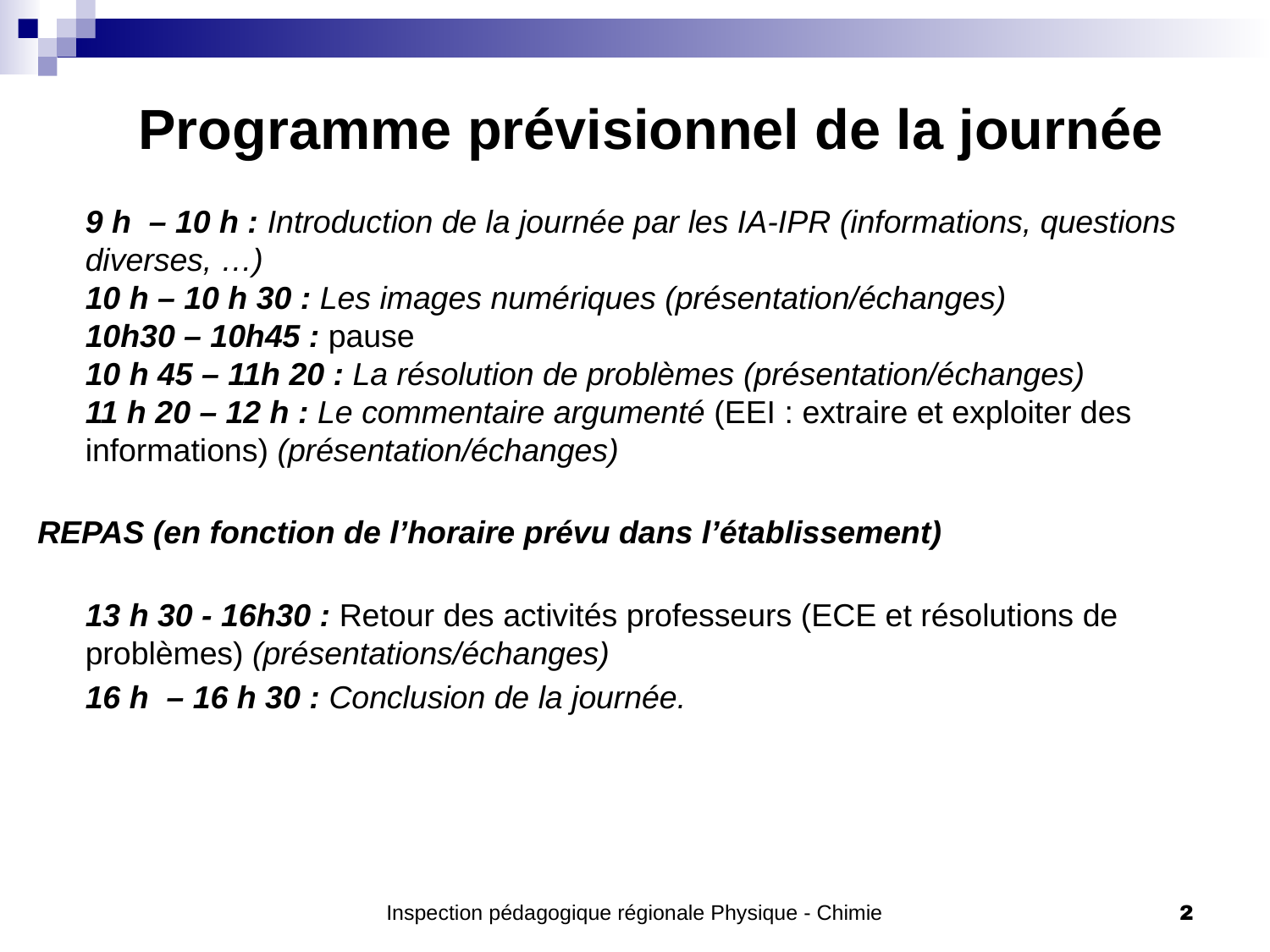

Programme prévisionnel de la journée

	9 h  – 10 h : Introduction de la journée par les IA-IPR (informations, questions diverses, …)
10 h – 10 h 30 : Les images numériques (présentation/échanges)
10h30 – 10h45 : pause
10 h 45 – 11h 20 : La résolution de problèmes (présentation/échanges)
11 h 20 – 12 h : Le commentaire argumenté (EEI : extraire et exploiter des informations) (présentation/échanges)
REPAS (en fonction de l’horaire prévu dans l’établissement)
13 h 30 - 16h30 : Retour des activités professeurs (ECE et résolutions de problèmes) (présentations/échanges)
	16 h  – 16 h 30 : Conclusion de la journée.
Inspection pédagogique régionale Physique - Chimie
2